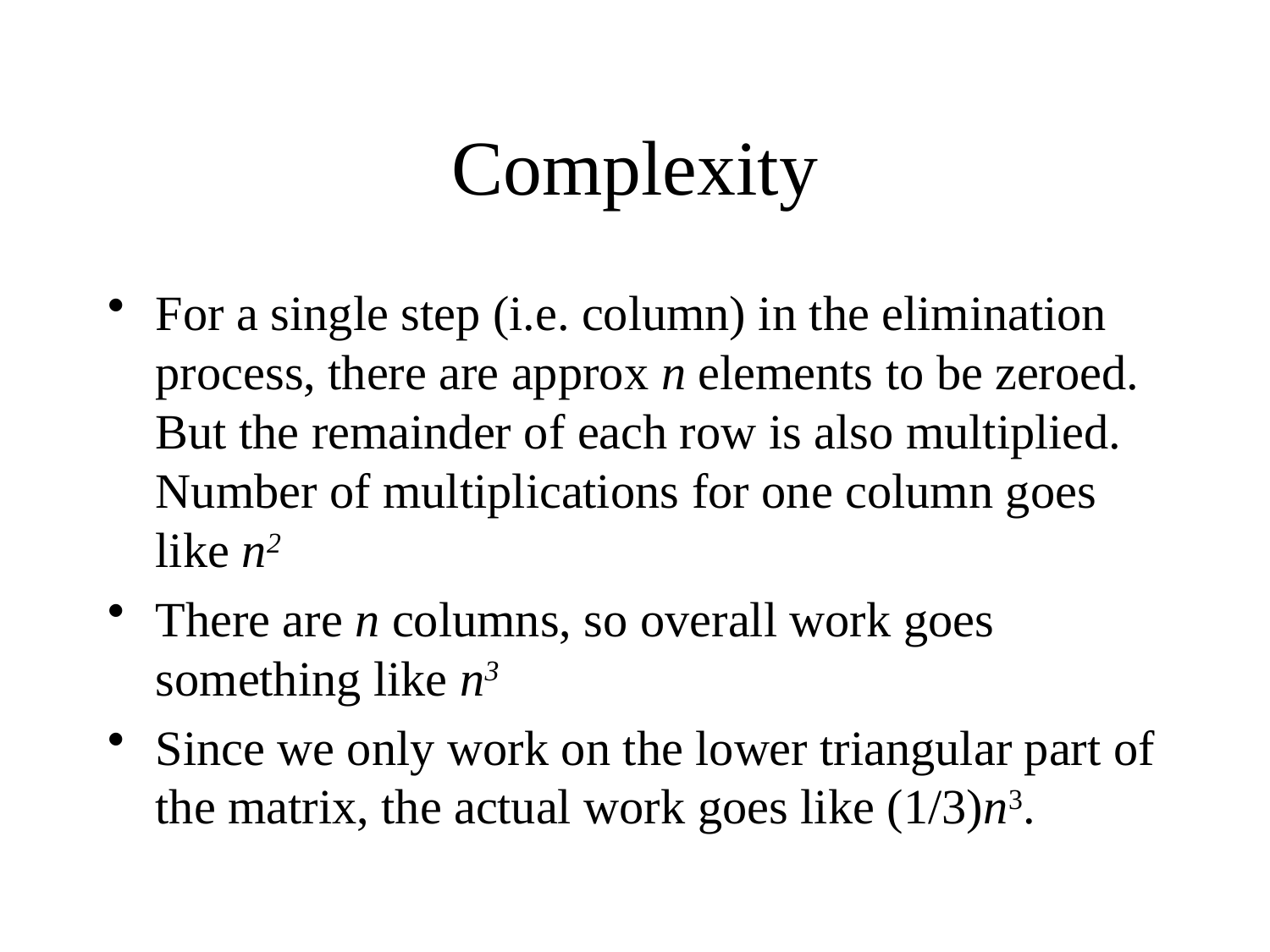

# Complexity
For a single step (i.e. column) in the elimination process, there are approx n elements to be zeroed.  But the remainder of each row is also multiplied.  Number of multiplications for one column goes like n2
There are n columns, so overall work goes something like n3
Since we only work on the lower triangular part of the matrix, the actual work goes like (1/3)n3.